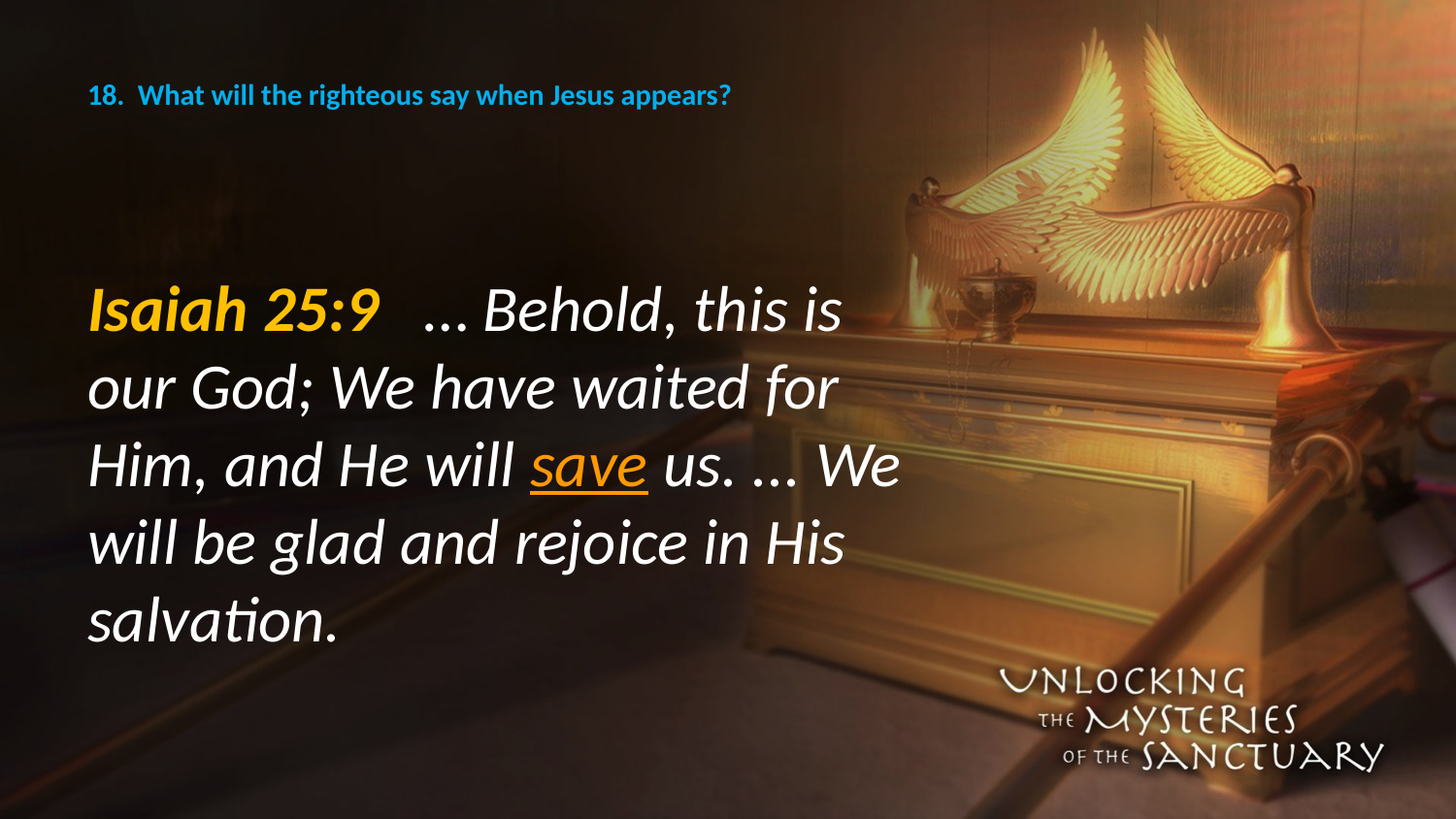

# 18.  What will the righteous say when Jesus appears?

Isaiah 25:9   … Behold, this is our God; We have waited for Him, and He will save us. ... We will be glad and rejoice in His salvation.